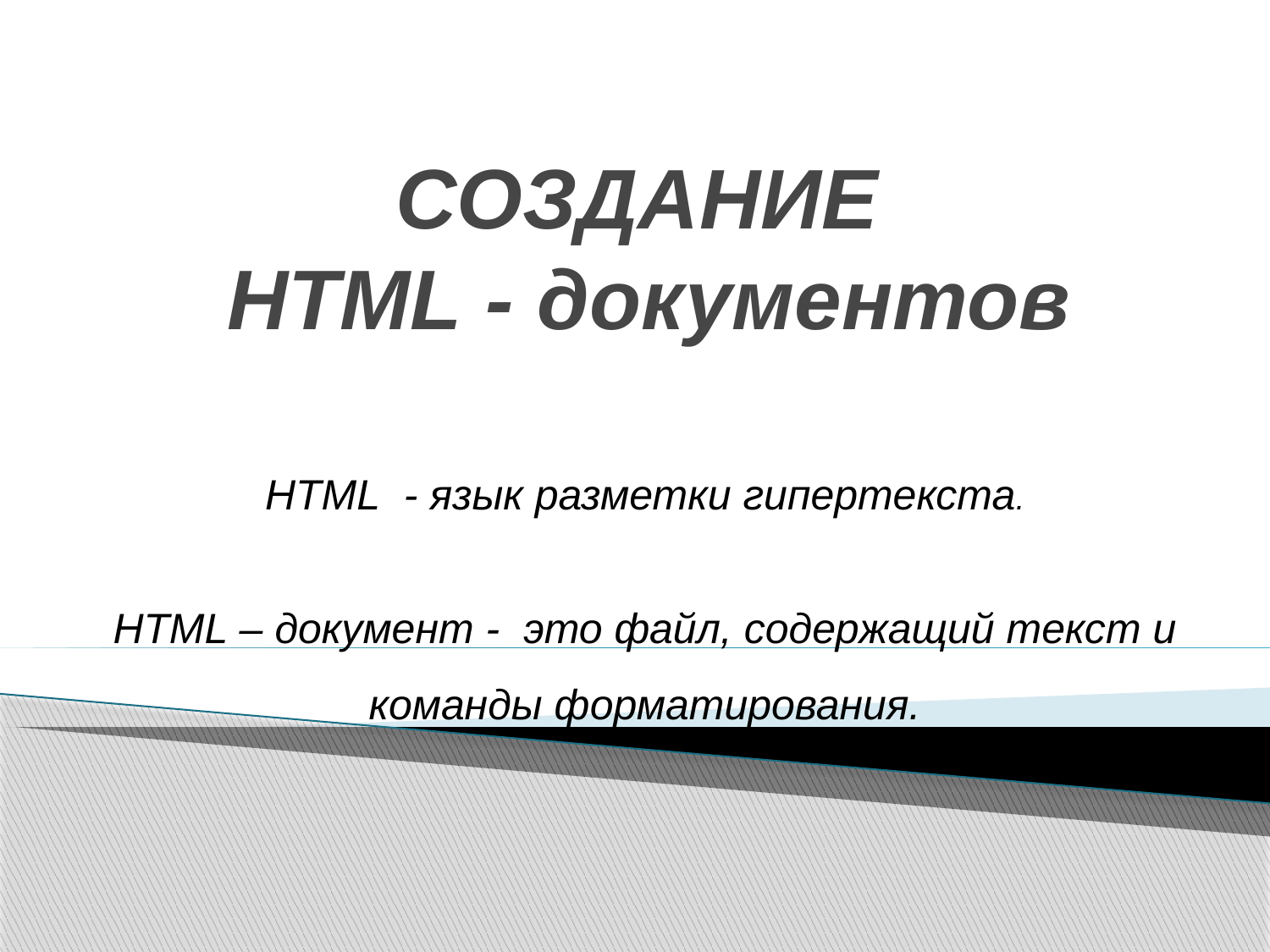

# СОЗДАНИЕ HTML - документов
HTML  - язык разметки гипертекста.

HTML – документ -  это файл, содержащий текст и команды форматирования.